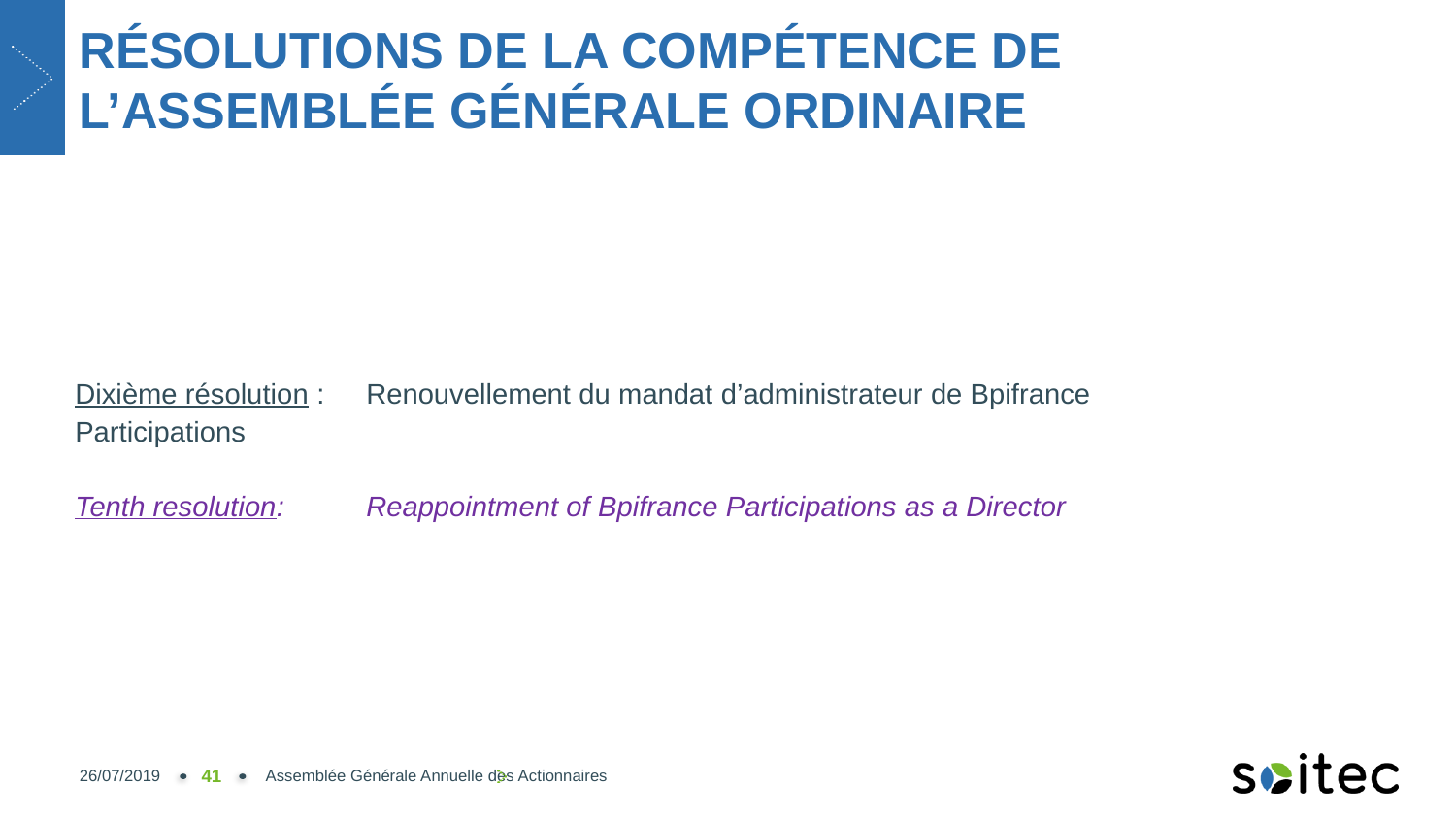

# RÉSOLUTIONS DE LA COMPÉTENCE DE L’ASSEMBLÉE GÉNÉRALE ORDINAIRE
Dixième résolution : 	Renouvellement du mandat d’administrateur de Bpifrance
Participations

Tenth resolution: 	Reappointment of Bpifrance Participations as a Director

26/07/2019
41
Assemblée Générale Annuelle des Actionnaires